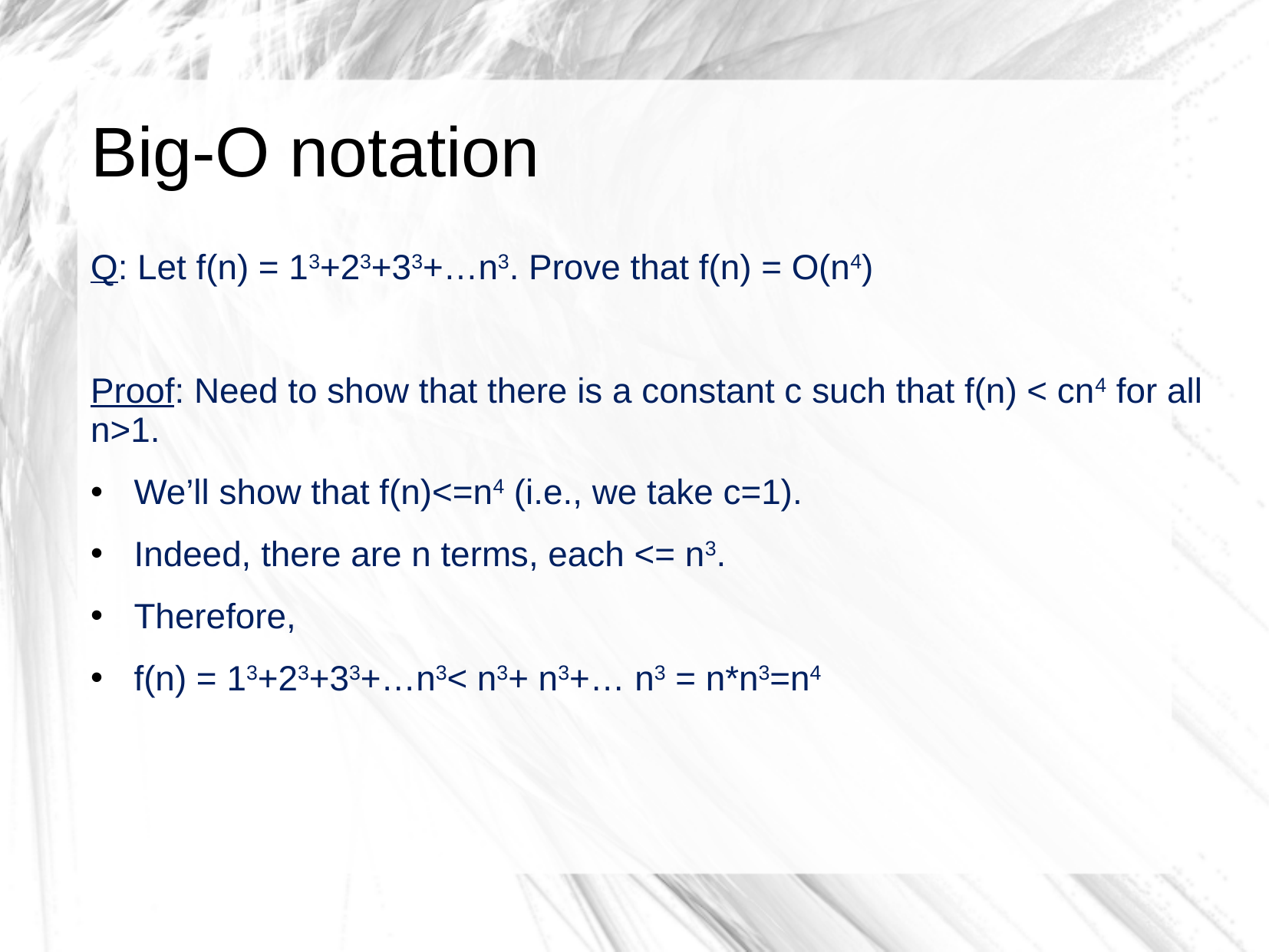

# Big-O notation
Q: Let f(n) = 13+23+33+…n3. Prove that f(n) = O(n4)

Proof: Need to show that there is a constant c such that f(n) < cn4 for all n>1.
We’ll show that f(n)<=n4 (i.e., we take c=1).
Indeed, there are n terms, each <= n3.
Therefore,
f(n) = 13+23+33+…n3< n3+ n3+… n3 = n*n3=n4